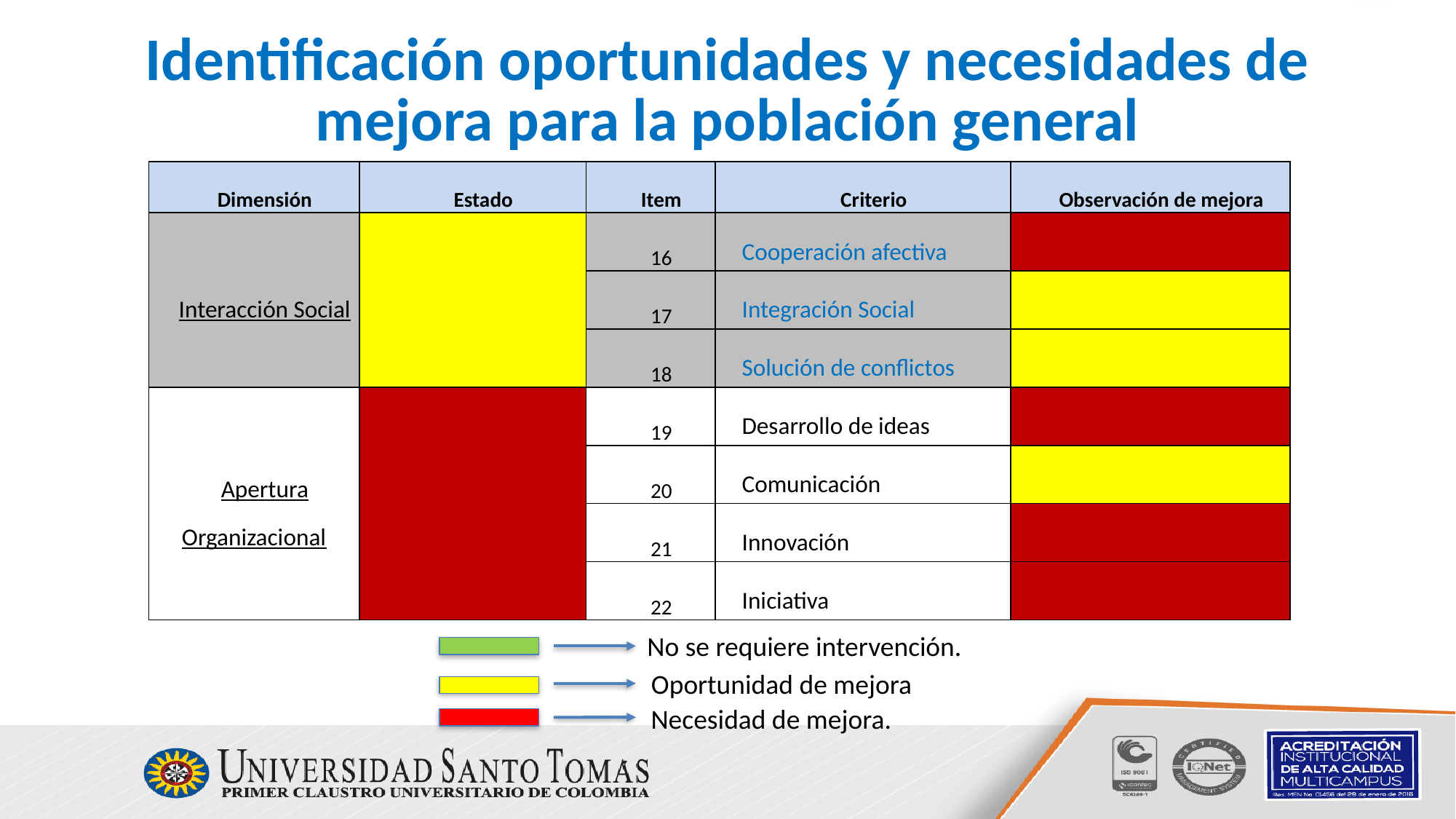

Identificación oportunidades y necesidades de mejora para la población general
| Dimensión | Estado | Item | Criterio | Observación de mejora |
| --- | --- | --- | --- | --- |
| Interacción Social |  | 16 | Cooperación afectiva |  |
|  |  | 17 | Integración Social |  |
|  |  | 18 | Solución de conflictos |  |
| Apertura Organizacional |  | 19 | Desarrollo de ideas |  |
|  |  | 20 | Comunicación |  |
|  |  | 21 | Innovación |  |
|  |  | 22 | Iniciativa |  |
No se requiere intervención.

Oportunidad de mejora

Necesidad de mejora.